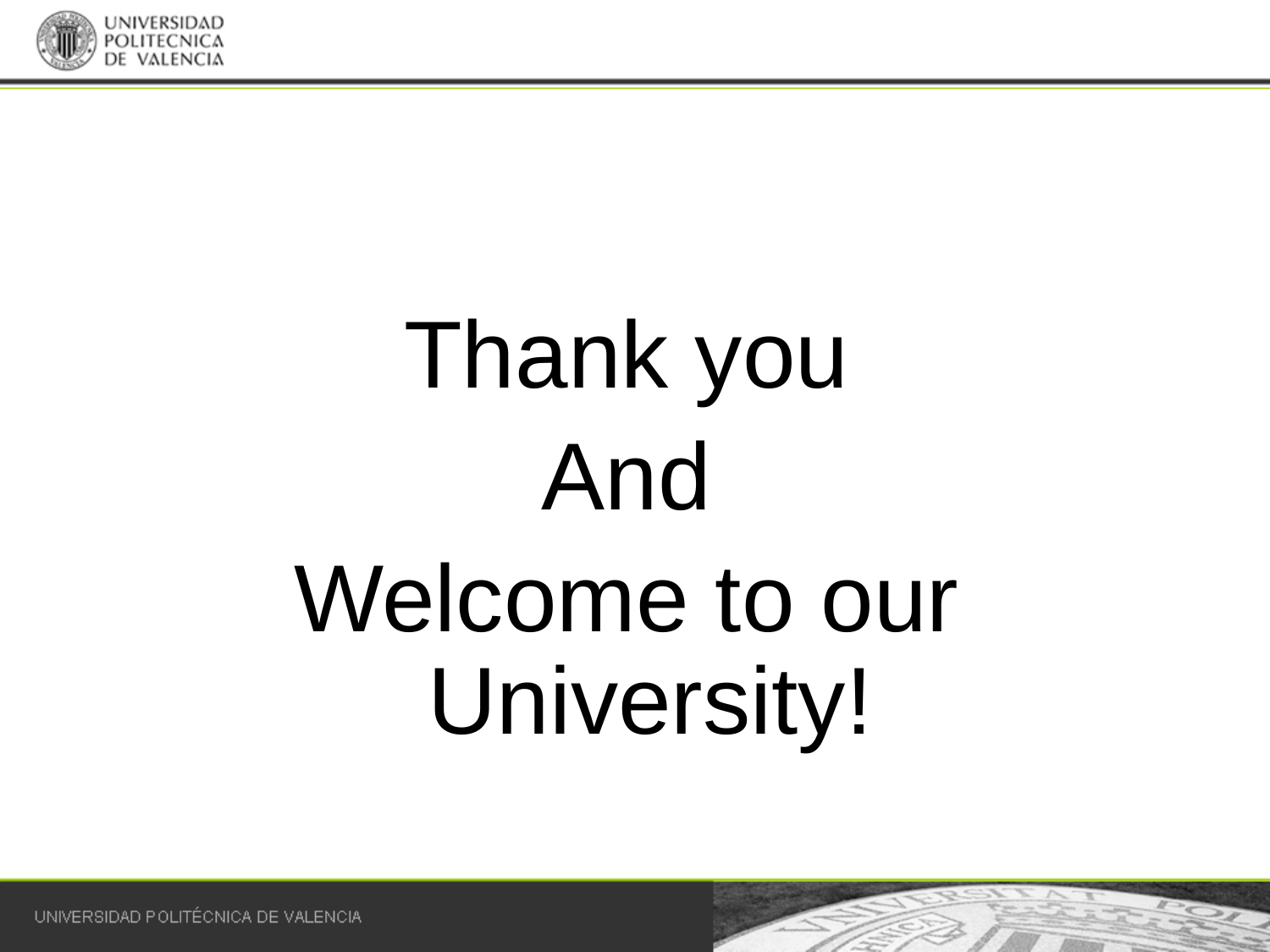

Thank you
And
Welcome to our University!